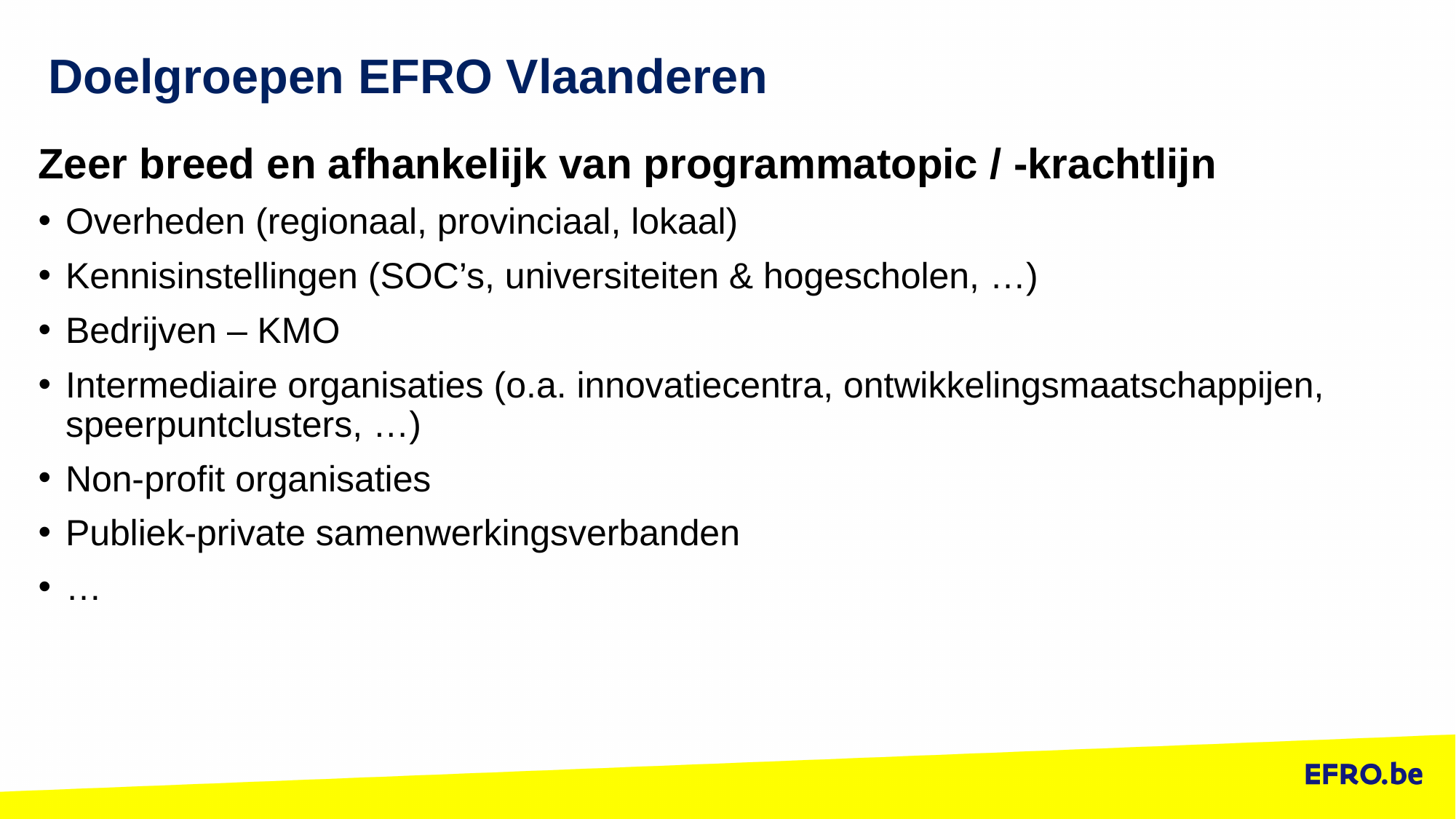

# Doelgroepen EFRO Vlaanderen
Zeer breed en afhankelijk van programmatopic / -krachtlijn
Overheden (regionaal, provinciaal, lokaal)
Kennisinstellingen (SOC’s, universiteiten & hogescholen, …)
Bedrijven – KMO
Intermediaire organisaties (o.a. innovatiecentra, ontwikkelingsmaatschappijen, speerpuntclusters, …)
Non-profit organisaties
Publiek-private samenwerkingsverbanden
…